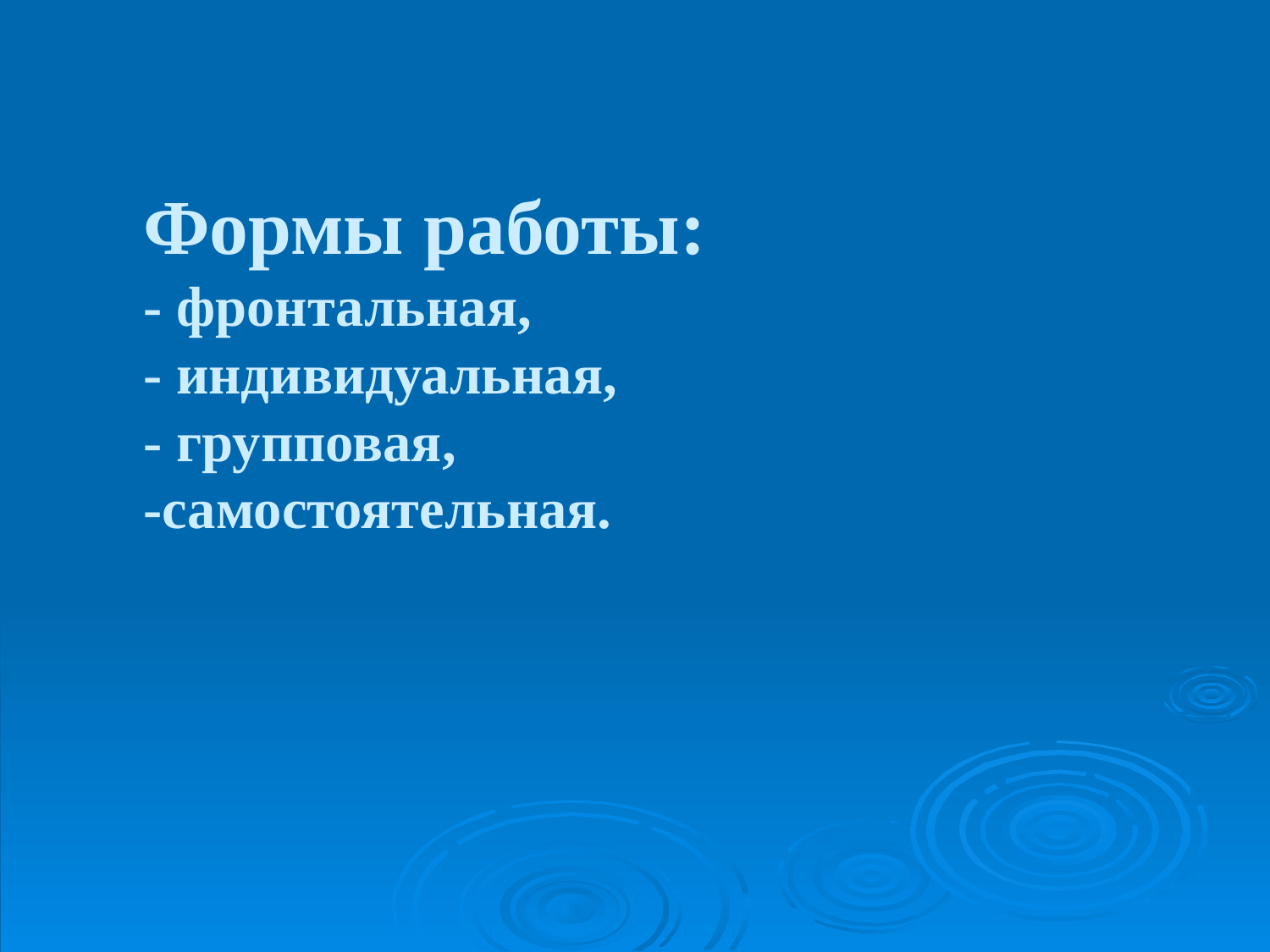

# Формы работы: - фронтальная, - индивидуальная, - групповая, -самостоятельная.